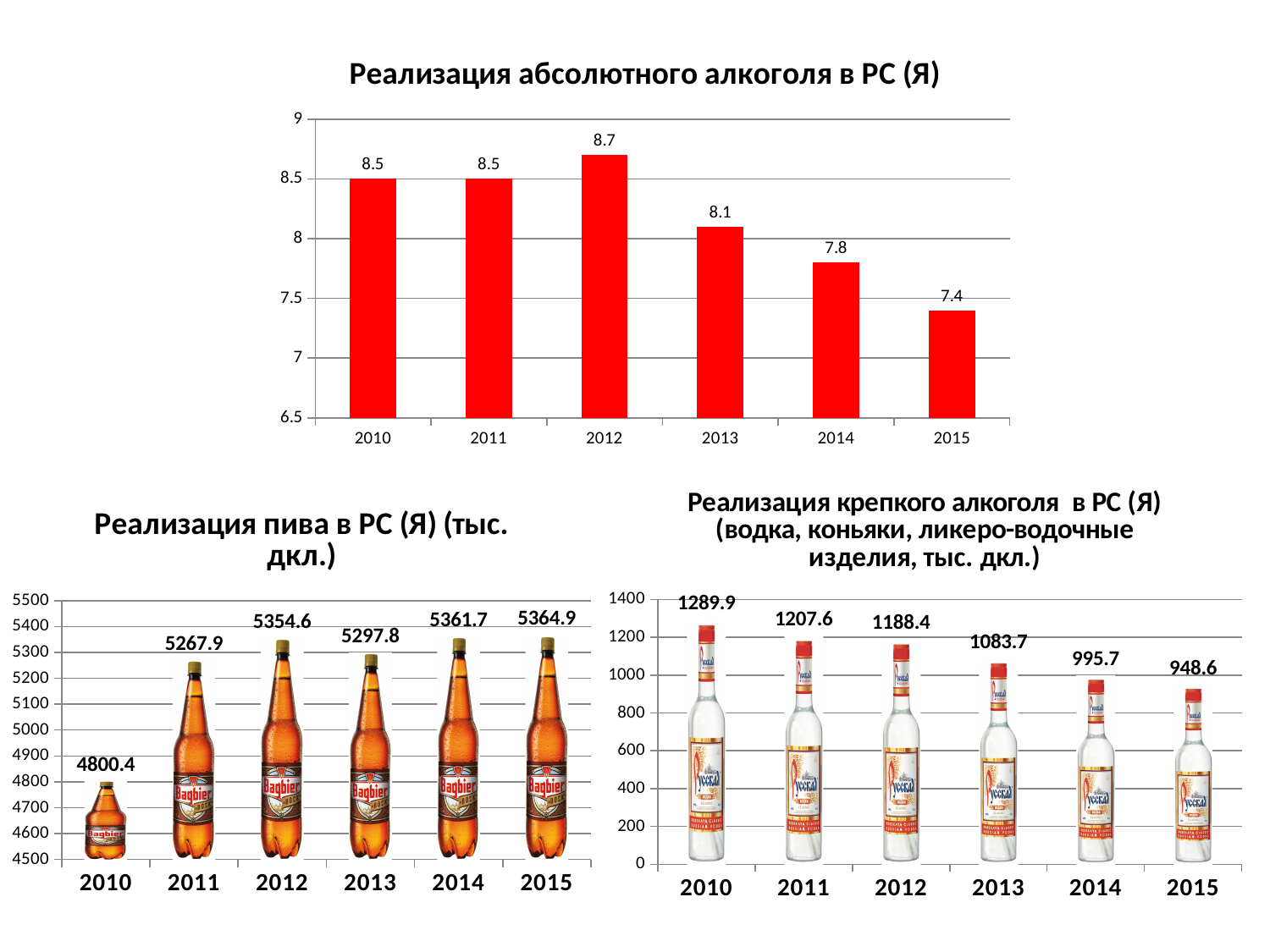

### Chart:

| Category | Реализация абсолютного алкоголя в РС (Я) |
|---|---|
| 2010 | 8.5 |
| 2011 | 8.5 |
| 2012 | 8.7 |
| 2013 | 8.1 |
| 2014 | 7.8 |
| 2015 | 7.4 |

### Chart: Реализация крепкого алкоголя  в РС (Я)
(водка, коньяки, ликеро-водочные изделия, тыс. дкл.)

| Category | Крепкий алкоголь (водка, коньяки, ликеро-водочные изделия) |
|---|---|
| 2010 | 1289.9 |
| 2011 | 1207.6000000000001 |
| 2012 | 1188.4 |
| 2013 | 1083.7 |
| 2014 | 995.6999999999999 |
| 2015 | 948.6 |

### Chart: Реализация пива в РС (Я) (тыс. дкл.)

| Category | пиво, кроме коктелей пивных и напитка солодового |
|---|---|
| 2010 | 4800.4 |
| 2011 | 5267.9 |
| 2012 | 5354.6 |
| 2013 | 5297.8 |
| 2014 | 5361.7 |
| 2015 | 5364.9 |